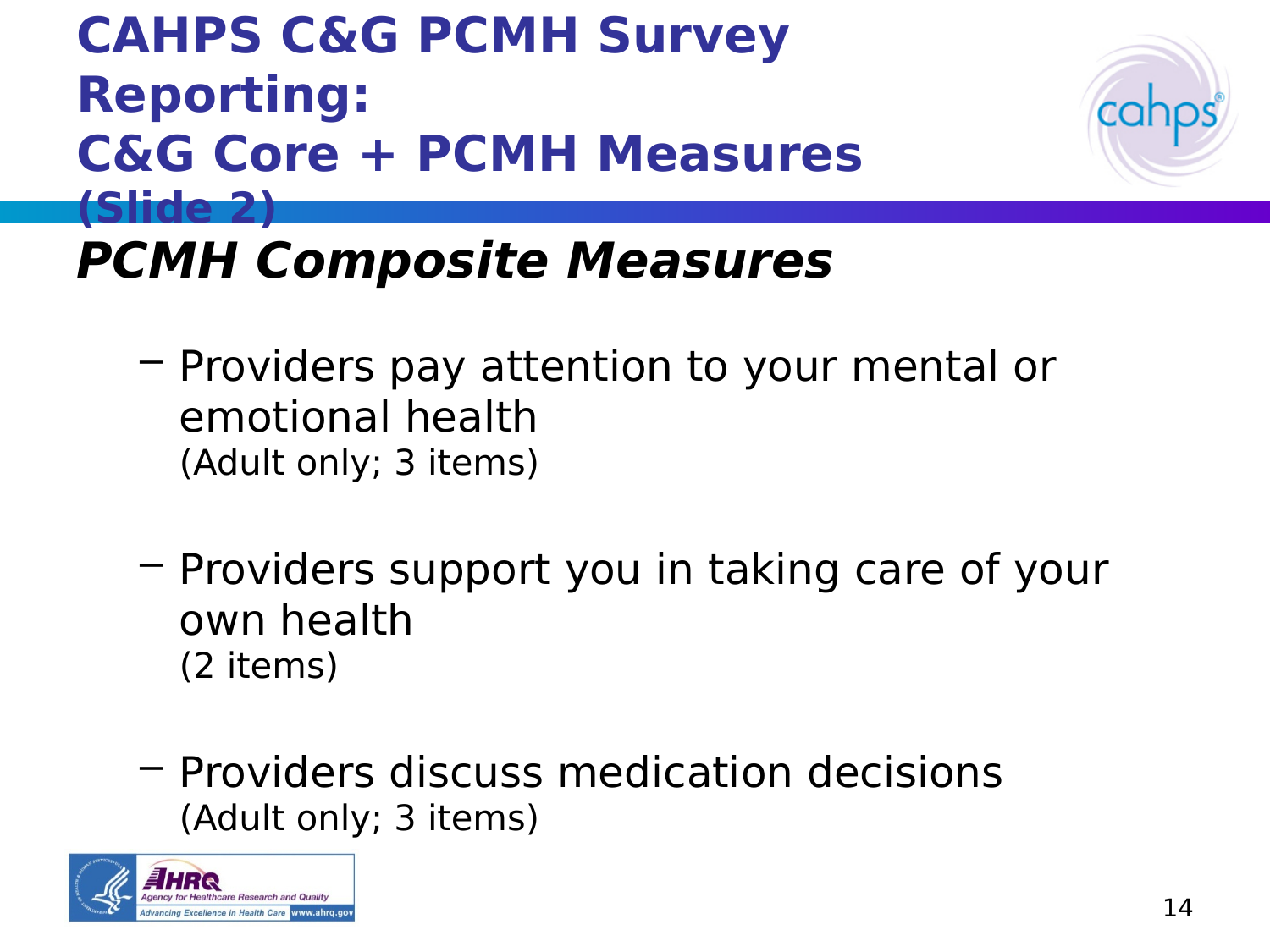

# CAHPS C&G PCMH Survey Reporting: C&G Core + PCMH Measures (Slide 2)
PCMH Composite Measures
Providers pay attention to your mental or emotional health
(Adult only; 3 items)
Providers support you in taking care of your own health
(2 items)
Providers discuss medication decisions
(Adult only; 3 items)
14